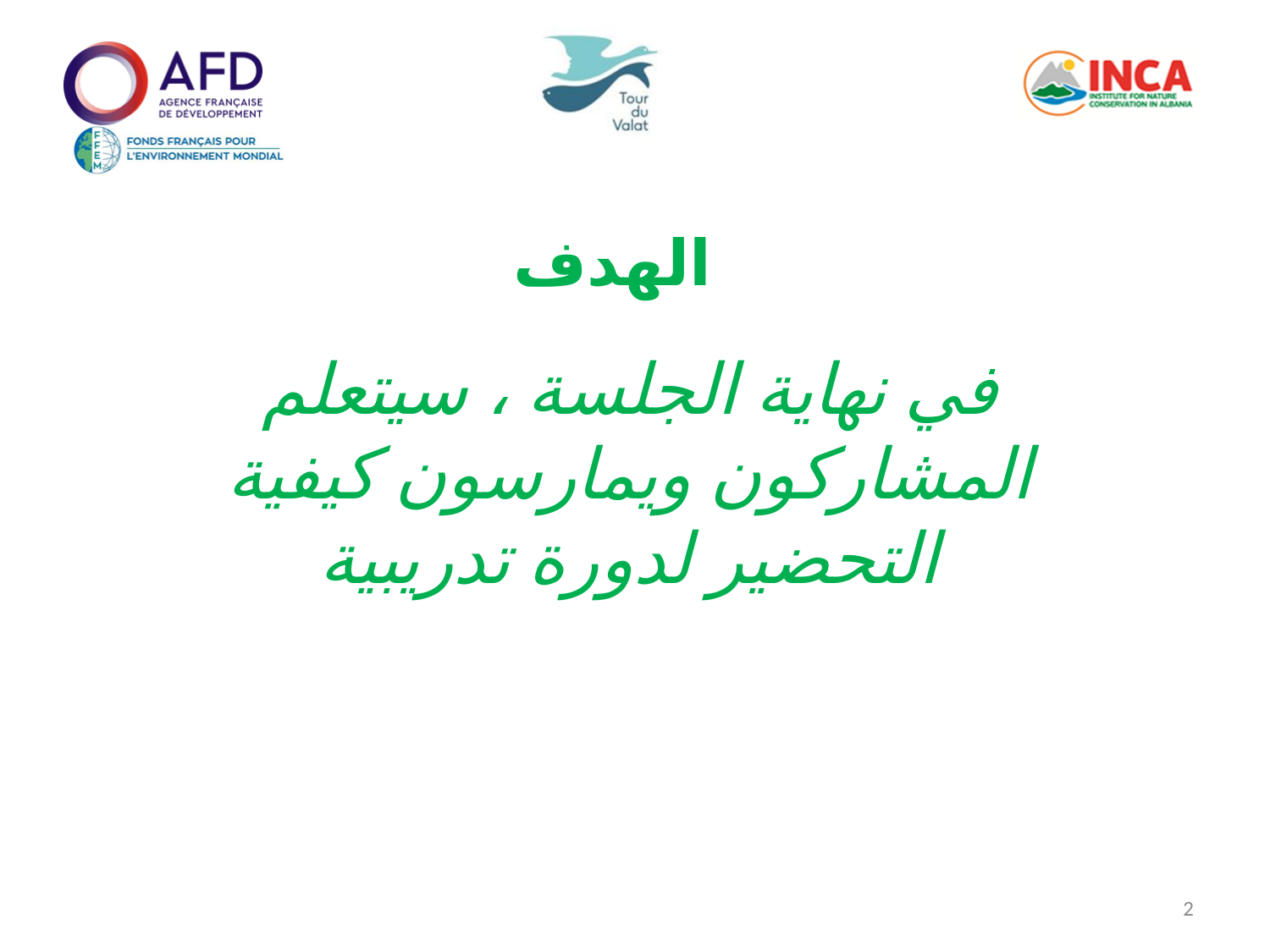

الهدف
في نهاية الجلسة ، سيتعلم المشاركون ويمارسون كيفية التحضير لدورة تدريبية
2